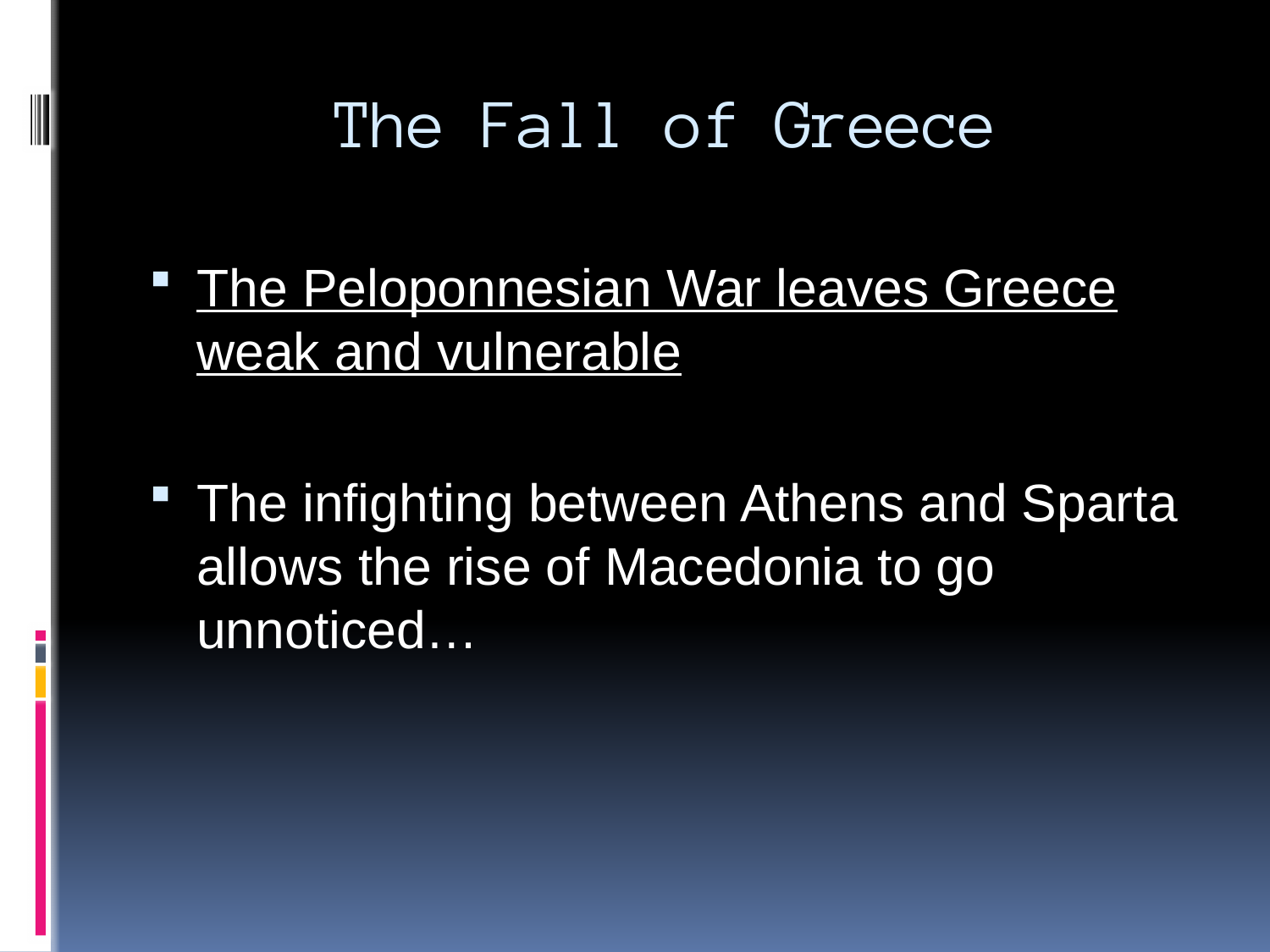

# The Fall of Greece
The Peloponnesian War leaves Greece weak and vulnerable

The infighting between Athens and Sparta allows the rise of Macedonia to go unnoticed…